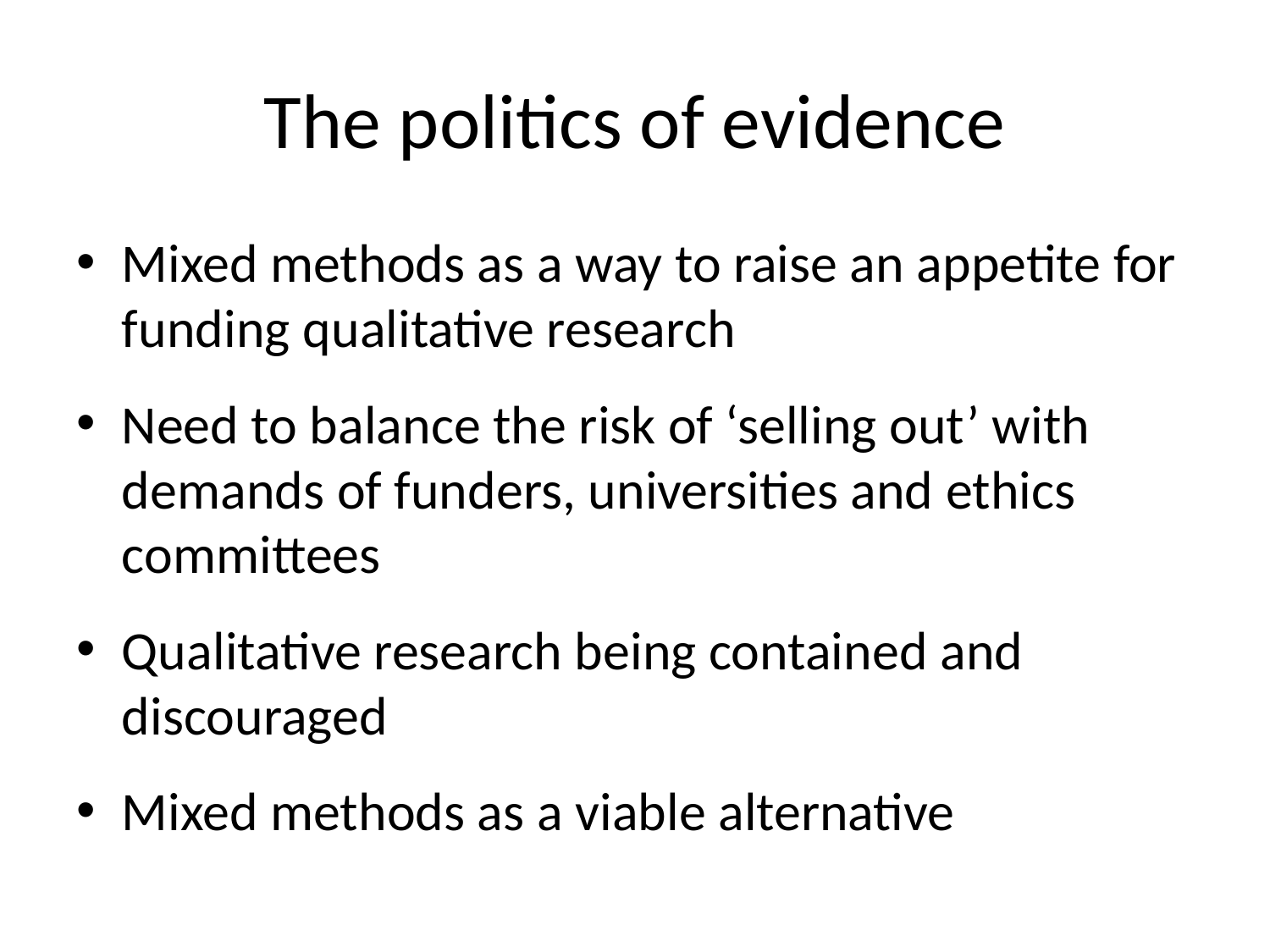

# The politics of evidence
Mixed methods as a way to raise an appetite for funding qualitative research
Need to balance the risk of ‘selling out’ with demands of funders, universities and ethics committees
Qualitative research being contained and discouraged
Mixed methods as a viable alternative